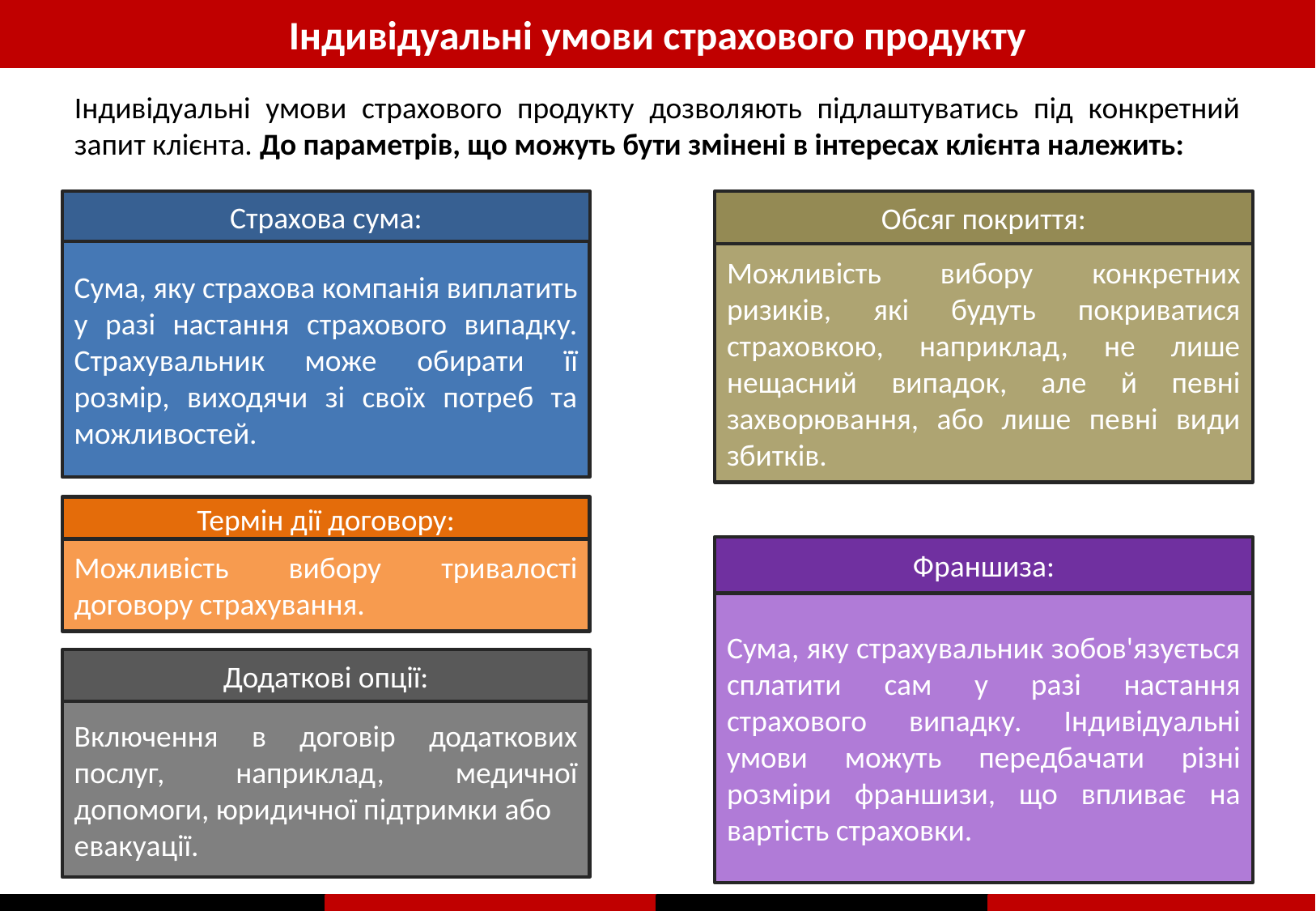

Індивідуальні умови страхового продукту
Індивідуальні умови страхового продукту дозволяють підлаштуватись під конкретний запит клієнта. До параметрів, що можуть бути змінені в інтересах клієнта належить:
Страхова сума:
Обсяг покриття:
Сума, яку страхова компанія виплатить у разі настання страхового випадку. Страхувальник може обирати її розмір, виходячи зі своїх потреб та можливостей.
Можливість вибору конкретних ризиків, які будуть покриватися страховкою, наприклад, не лише нещасний випадок, але й певні захворювання, або лише певні види збитків.
Термін дії договору:
Франшиза:
Можливість вибору тривалості договору страхування.
Сума, яку страхувальник зобов'язується сплатити сам у разі настання страхового випадку. Індивідуальні умови можуть передбачати різні розміри франшизи, що впливає на вартість страховки.
Додаткові опції:
Включення в договір додаткових послуг, наприклад, медичної допомоги, юридичної підтримки або
евакуації.